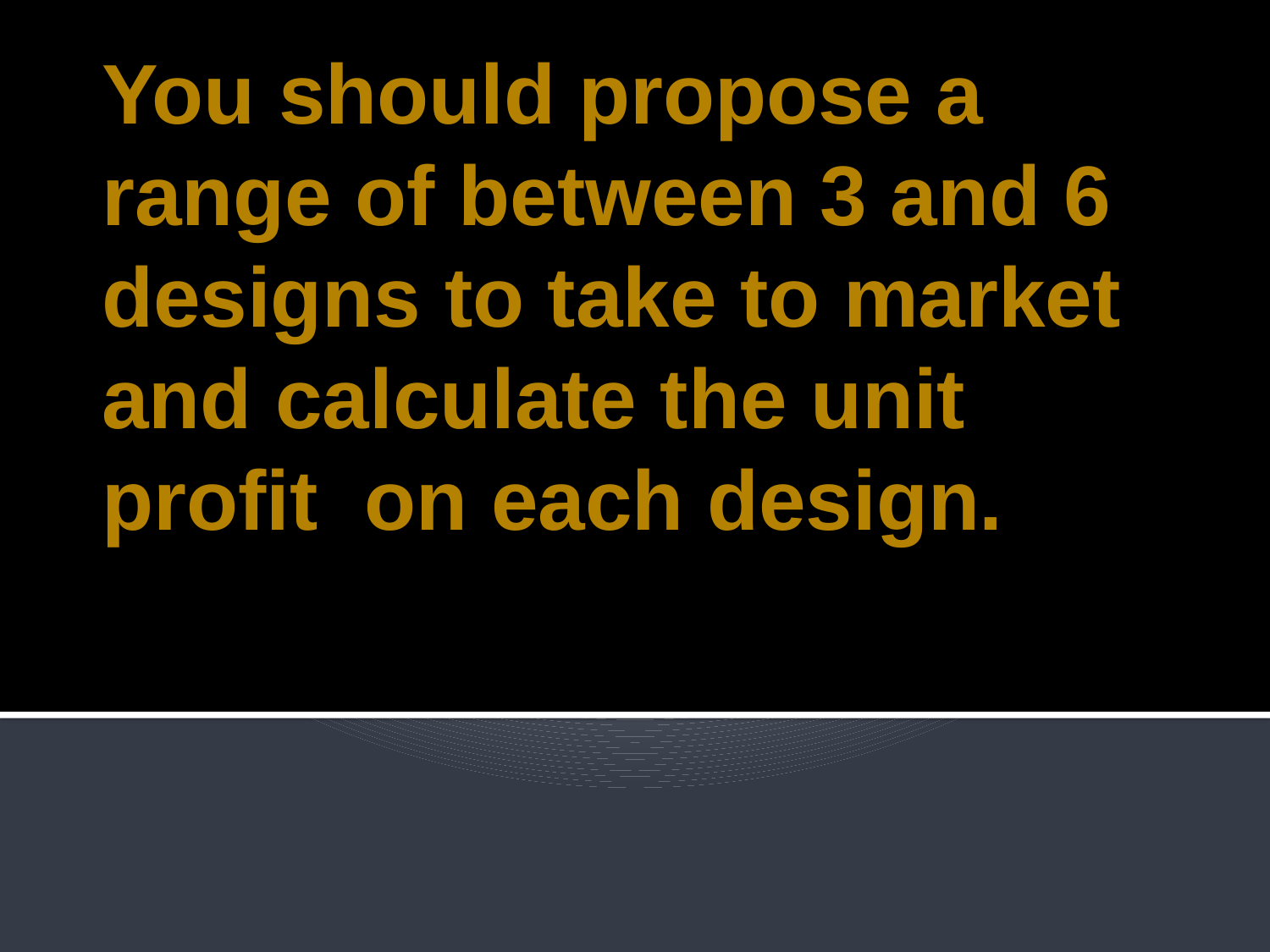

# You should propose a range of between 3 and 6 designs to take to market and calculate the unit profit  on each design.